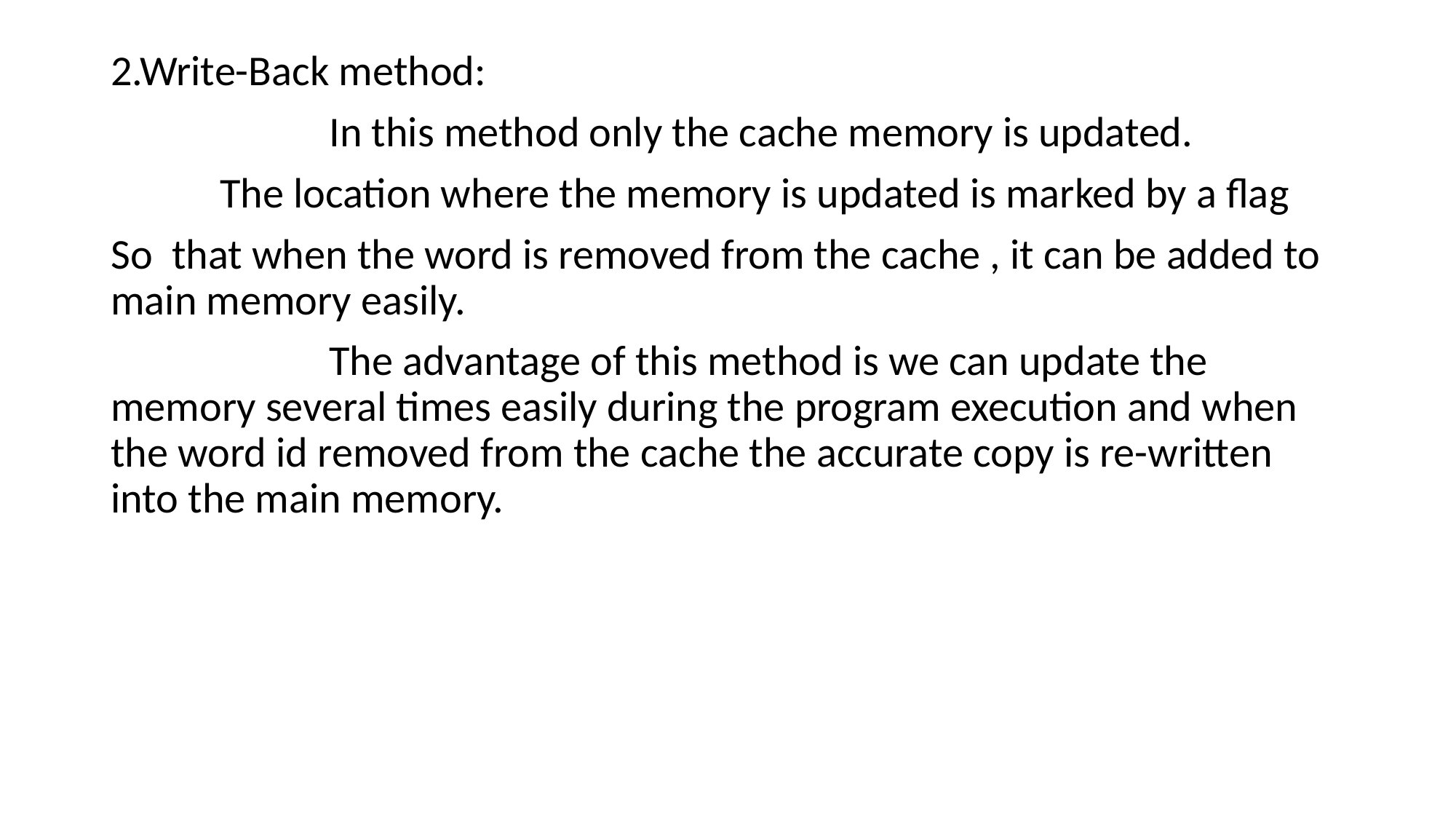

#
2.Write-Back method:
		In this method only the cache memory is updated.
	The location where the memory is updated is marked by a flag
So  that when the word is removed from the cache , it can be added to main memory easily.
		The advantage of this method is we can update the memory several times easily during the program execution and when the word id removed from the cache the accurate copy is re-written into the main memory.